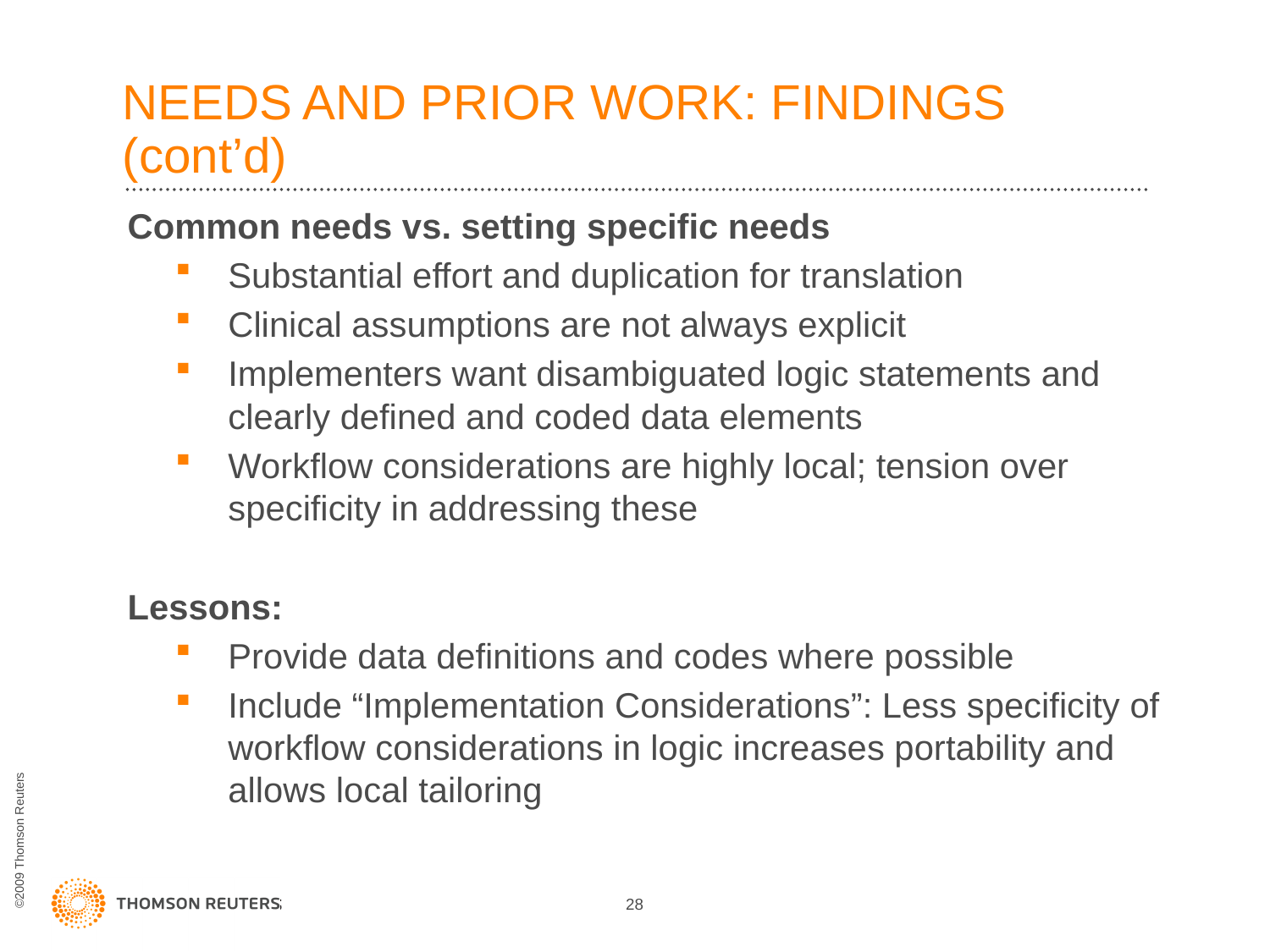

# NEEDS AND PRIOR WORK: FINDINGS (cont’d)
Common needs vs. setting specific needs
Substantial effort and duplication for translation
Clinical assumptions are not always explicit
Implementers want disambiguated logic statements and clearly defined and coded data elements
Workflow considerations are highly local; tension over specificity in addressing these

Lessons:
Provide data definitions and codes where possible
Include “Implementation Considerations”: Less specificity of workflow considerations in logic increases portability and allows local tailoring

28